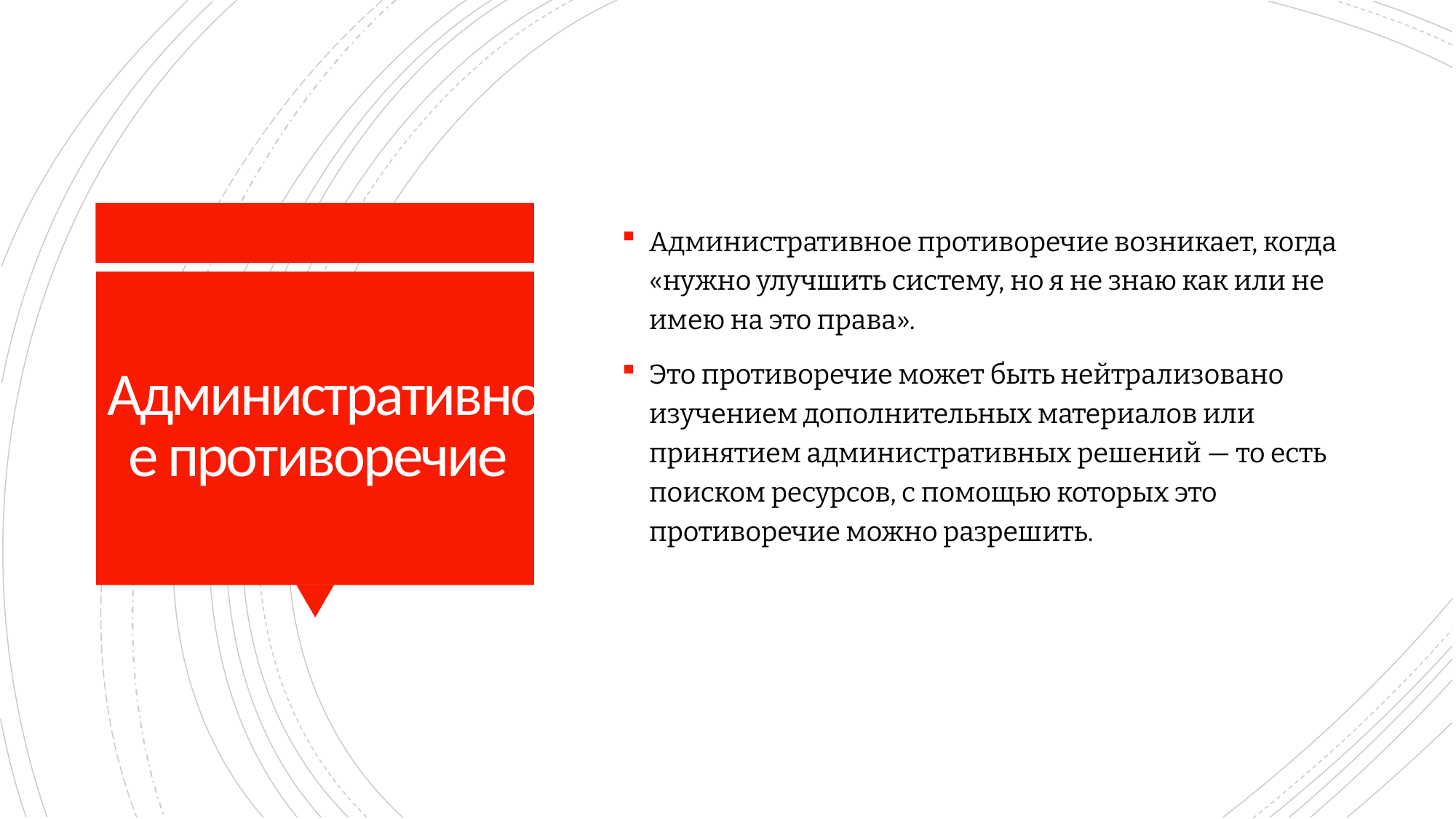

Административное противоречие возникает, когда «нужно улучшить систему, но я не знаю как или не имею на это права».
Это противоречие может быть нейтрализовано изучением дополнительных материалов или принятием административных решений — то есть поиском ресурсов, с помощью которых это противоречие можно разрешить.

# Административное противоречие